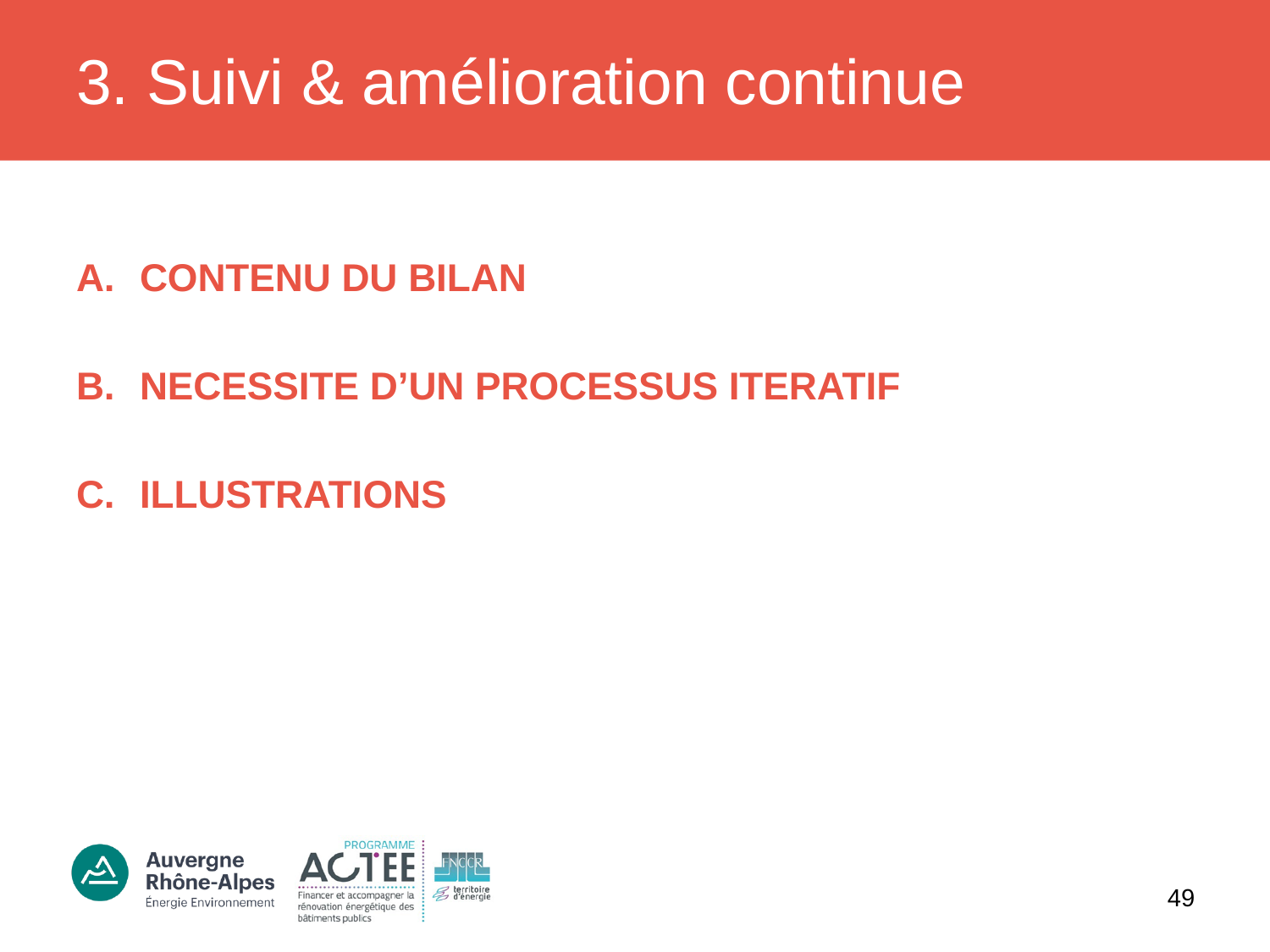

# 3. Suivi & amélioration continue
CONTENU DU BILAN

NECESSITE D’UN PROCESSUS ITERATIF

ILLUSTRATIONS